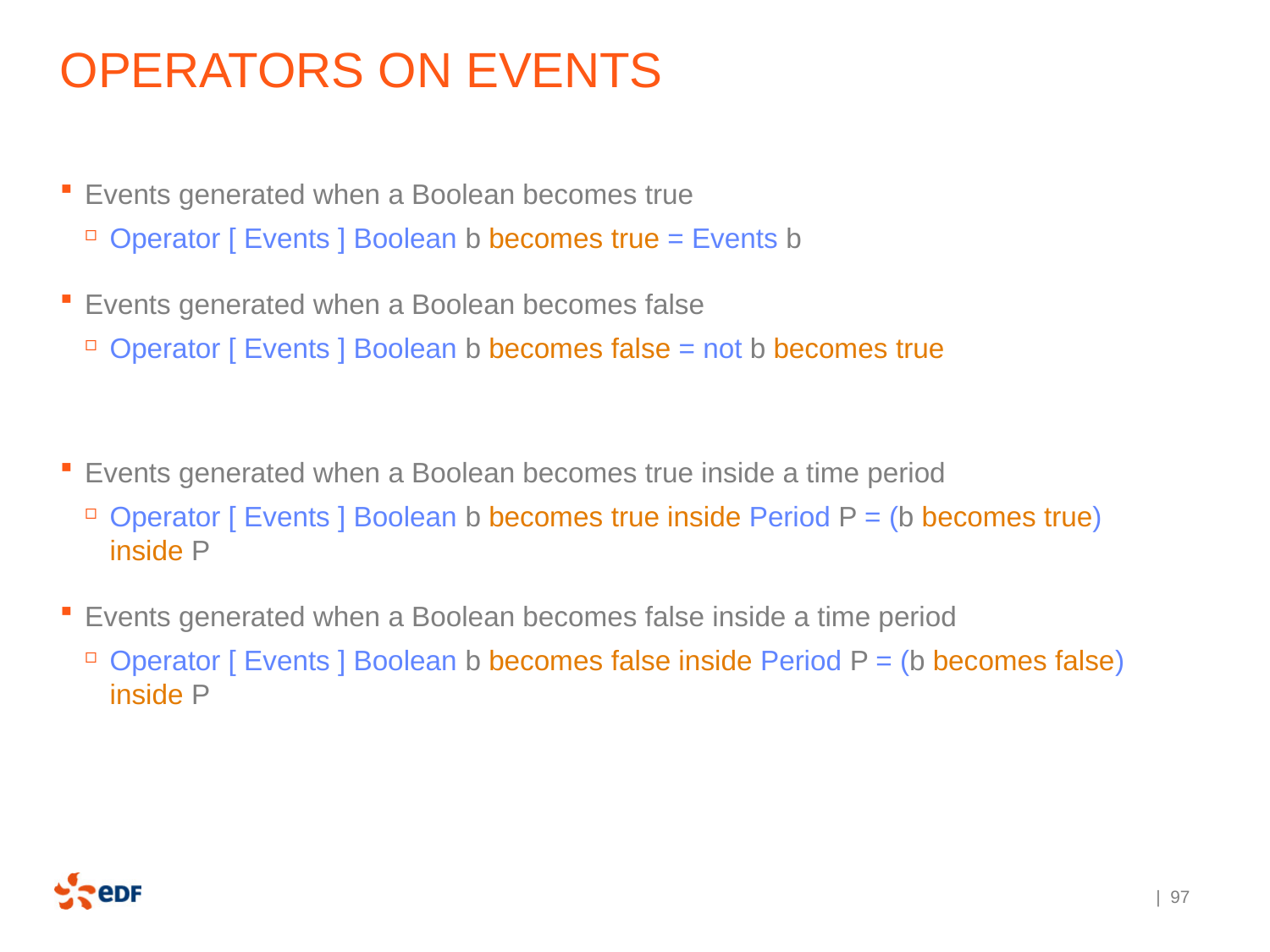

# operators on events
Events generated when a Boolean becomes true
Operator [ Events ] Boolean b becomes true = Events b
Events generated when a Boolean becomes false
Operator [ Events ] Boolean b becomes false = not b becomes true

Events generated when a Boolean becomes true inside a time period
Operator [ Events ] Boolean b becomes true inside Period P = (b becomes true) inside P
Events generated when a Boolean becomes false inside a time period
Operator [ Events ] Boolean b becomes false inside Period P = (b becomes false) inside P